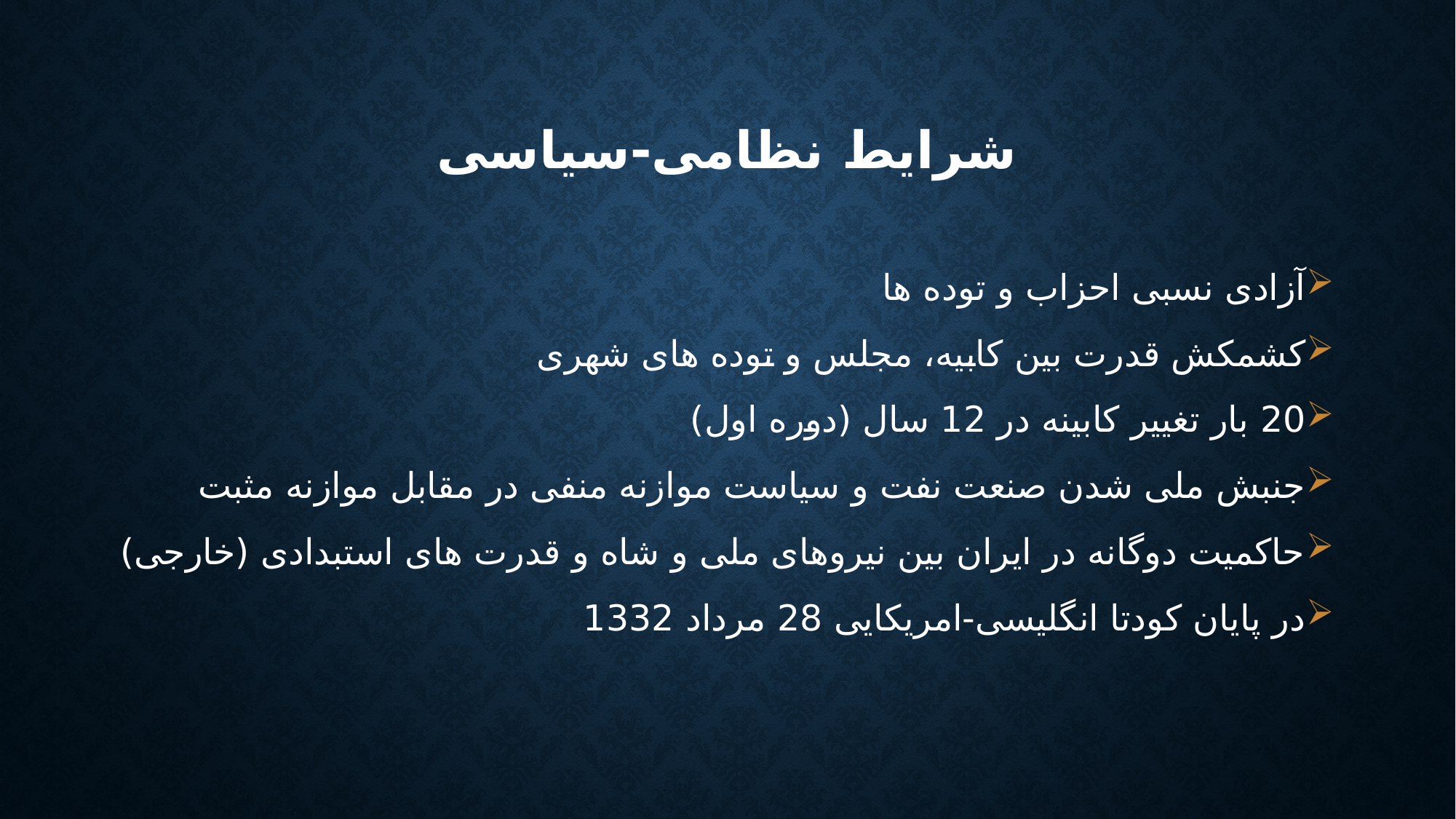

# شرایط نظامی-سیاسی
آزادی نسبی احزاب و توده ها
کشمکش قدرت بین کابیه، مجلس و توده های شهری
20 بار تغییر کابینه در 12 سال (دوره اول)
جنبش ملی شدن صنعت نفت و سیاست موازنه منفی در مقابل موازنه مثبت
حاکمیت دوگانه در ایران بین نیروهای ملی و شاه و قدرت های استبدادی (خارجی)
در پایان کودتا انگلیسی-امریکایی 28 مرداد 1332